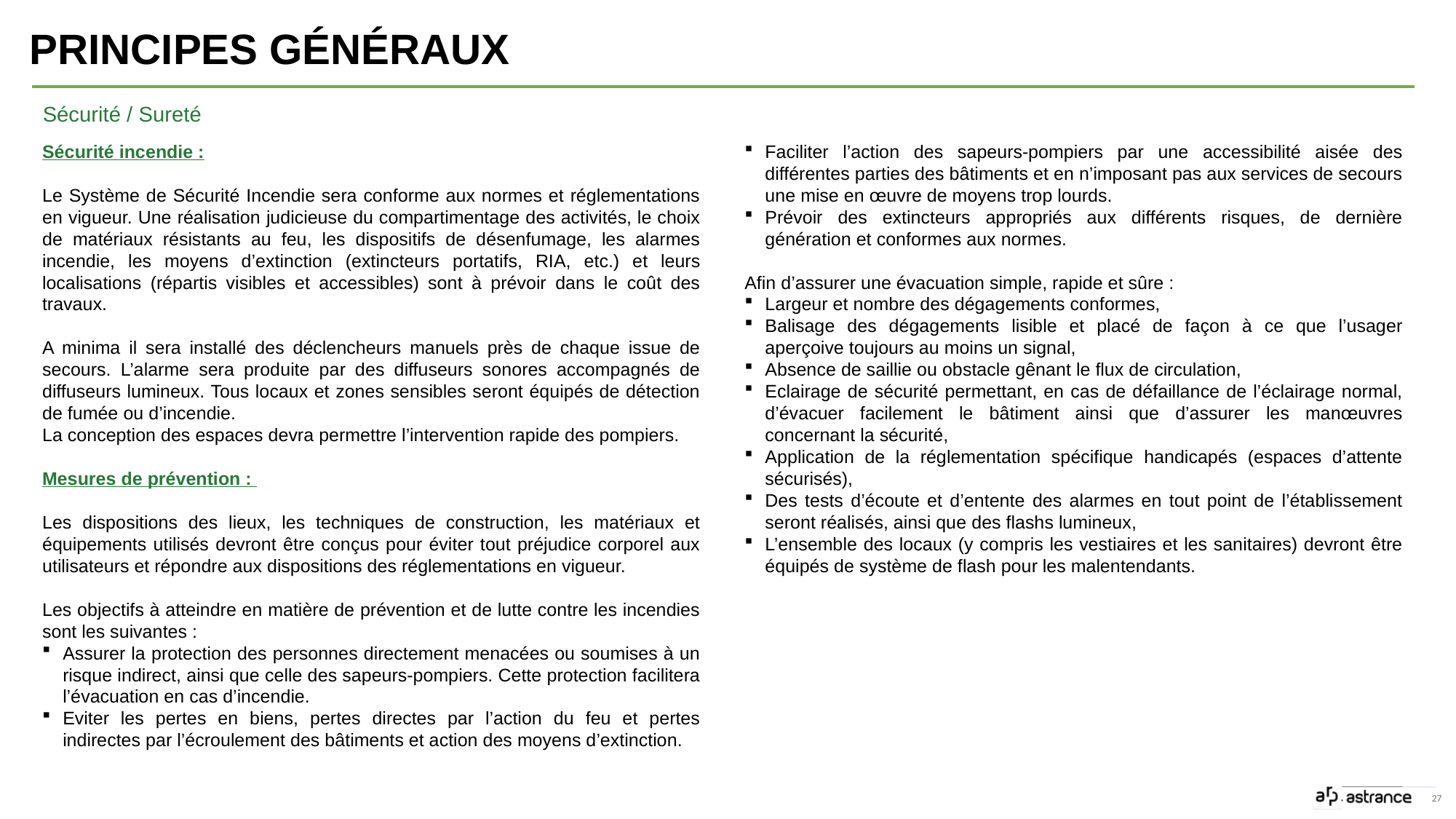

Principes généraux
Sécurité / Sureté
Sécurité incendie :

Le Système de Sécurité Incendie sera conforme aux normes et réglementations en vigueur. Une réalisation judicieuse du compartimentage des activités, le choix de matériaux résistants au feu, les dispositifs de désenfumage, les alarmes incendie, les moyens d’extinction (extincteurs portatifs, RIA, etc.) et leurs localisations (répartis visibles et accessibles) sont à prévoir dans le coût des travaux.

A minima il sera installé des déclencheurs manuels près de chaque issue de secours. L’alarme sera produite par des diffuseurs sonores accompagnés de diffuseurs lumineux. Tous locaux et zones sensibles seront équipés de détection de fumée ou d’incendie.
La conception des espaces devra permettre l’intervention rapide des pompiers.

Mesures de prévention :

Les dispositions des lieux, les techniques de construction, les matériaux et équipements utilisés devront être conçus pour éviter tout préjudice corporel aux utilisateurs et répondre aux dispositions des réglementations en vigueur.

Les objectifs à atteindre en matière de prévention et de lutte contre les incendies sont les suivantes :
Assurer la protection des personnes directement menacées ou soumises à un risque indirect, ainsi que celle des sapeurs-pompiers. Cette protection facilitera l’évacuation en cas d’incendie.
Eviter les pertes en biens, pertes directes par l’action du feu et pertes indirectes par l’écroulement des bâtiments et action des moyens d’extinction.
Faciliter l’action des sapeurs-pompiers par une accessibilité aisée des différentes parties des bâtiments et en n’imposant pas aux services de secours une mise en œuvre de moyens trop lourds.
Prévoir des extincteurs appropriés aux différents risques, de dernière génération et conformes aux normes.

Afin d’assurer une évacuation simple, rapide et sûre :
Largeur et nombre des dégagements conformes,
Balisage des dégagements lisible et placé de façon à ce que l’usager aperçoive toujours au moins un signal,
Absence de saillie ou obstacle gênant le flux de circulation,
Eclairage de sécurité permettant, en cas de défaillance de l’éclairage normal, d’évacuer facilement le bâtiment ainsi que d’assurer les manœuvres concernant la sécurité,
Application de la réglementation spécifique handicapés (espaces d’attente sécurisés),
Des tests d’écoute et d’entente des alarmes en tout point de l’établissement seront réalisés, ainsi que des flashs lumineux,
L’ensemble des locaux (y compris les vestiaires et les sanitaires) devront être équipés de système de flash pour les malentendants.
27